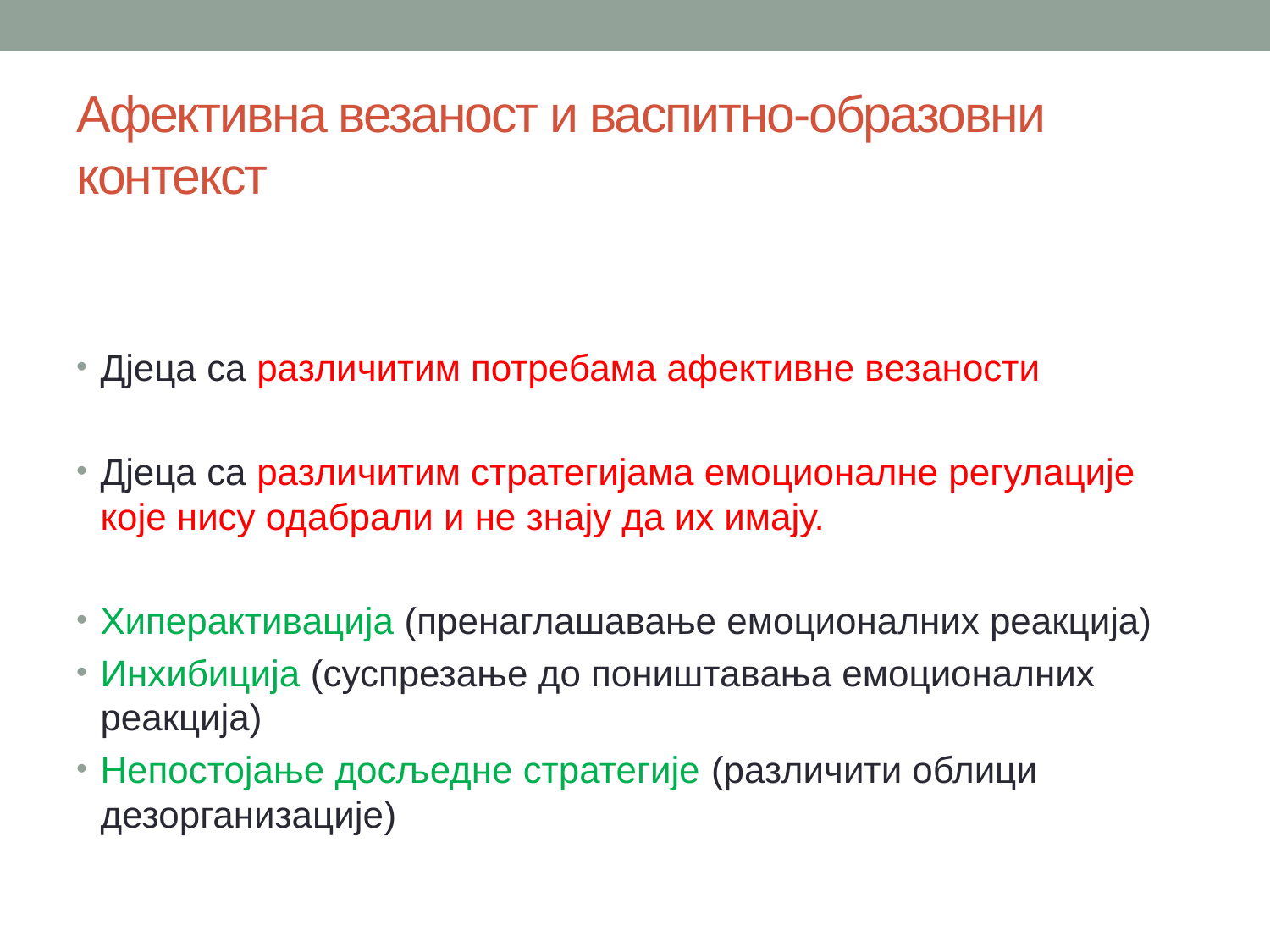

# Афективна везаност и васпитно-образовни контекст

Дјеца са различитим потребама афективне везаности

Дјеца са различитим стратегијама емоционалне регулације које нису одабрали и не знају да их имају.

Хиперактивација (пренаглашавање емоционалних реакција)
Инхибиција (суспрезање до поништавања емоционалних реакција)
Непостојање досљедне стратегије (различити облици дезорганизације)